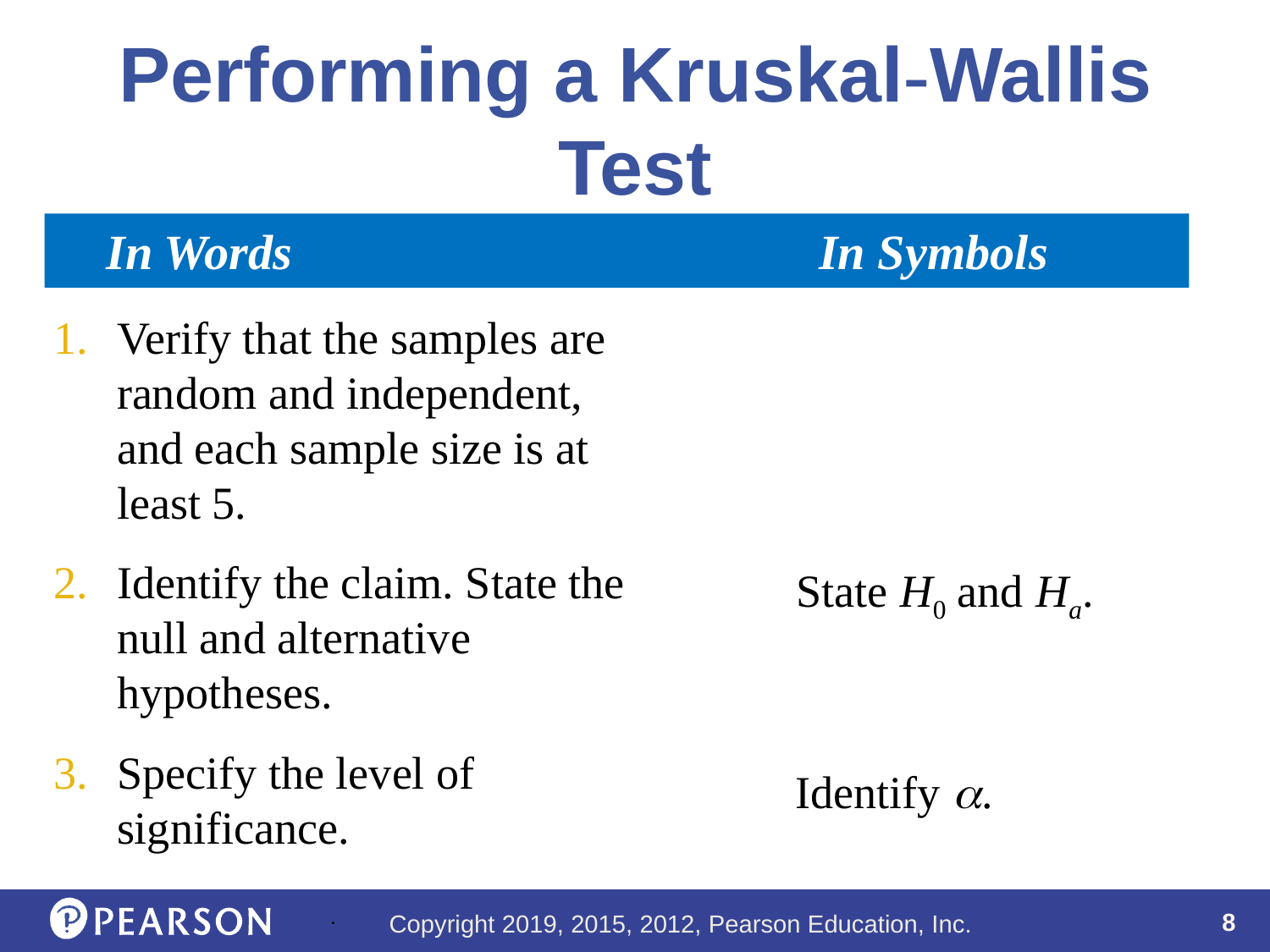

# Performing a Kruskal-Wallis Test
    In Words					In Symbols
Verify that the samples are random and independent, and each sample size is at least 5.
Identify the claim. State the null and alternative hypotheses.
Specify the level of significance.
State H0 and Ha.
Identify α.
.